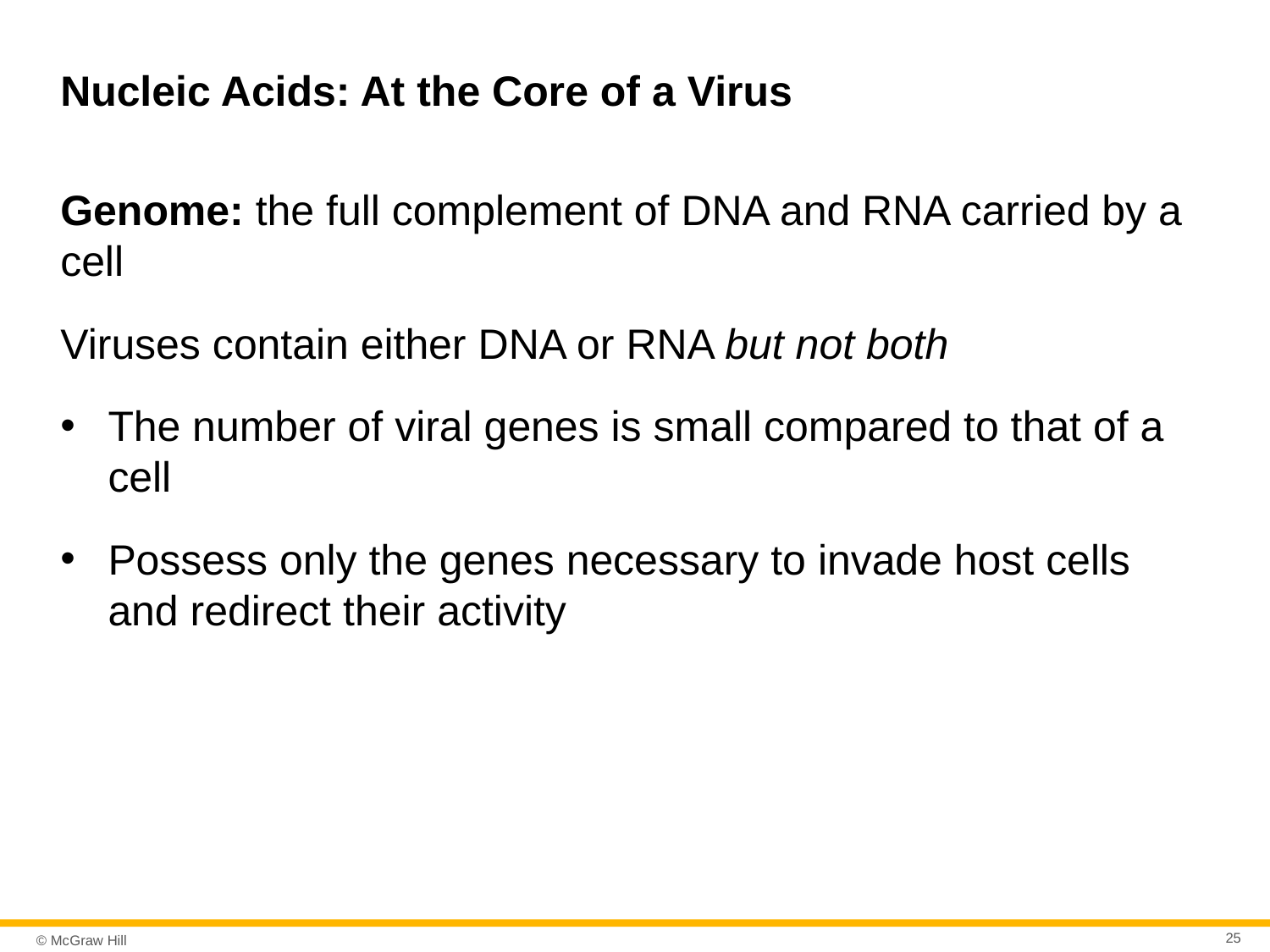

# Nucleic Acids: At the Core of a Virus
Genome: the full complement of DNA and RNA carried by a cell
Viruses contain either DNA or RNA but not both
The number of viral genes is small compared to that of a cell
Possess only the genes necessary to invade host cells and redirect their activity